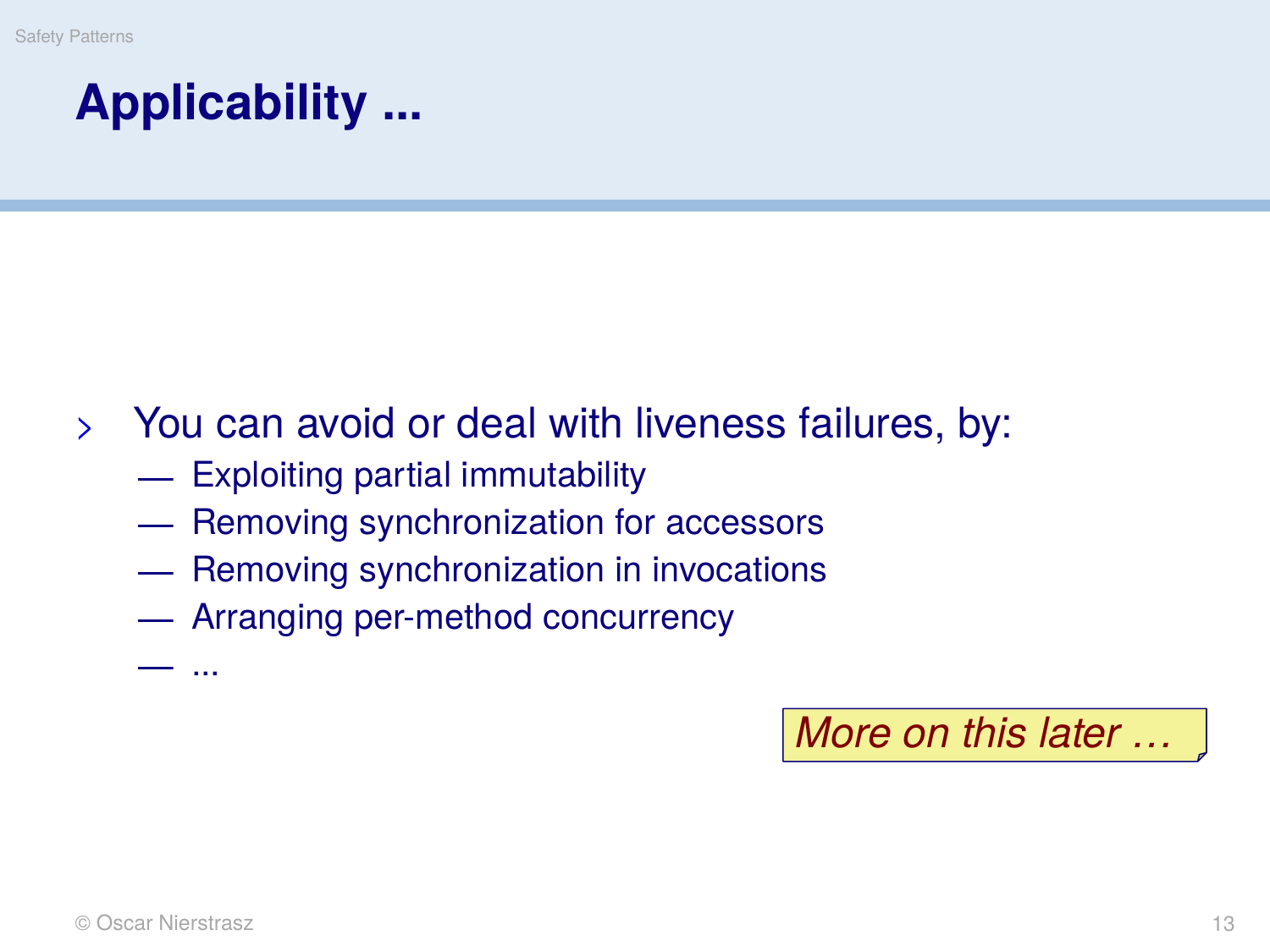

Safety Patterns
# Applicability ...
You can avoid or deal with liveness failures, by:
Exploiting partial immutability
Removing synchronization for accessors
Removing synchronization in invocations
Arranging per-method concurrency
...
More on this later …
© Oscar Nierstrasz
13